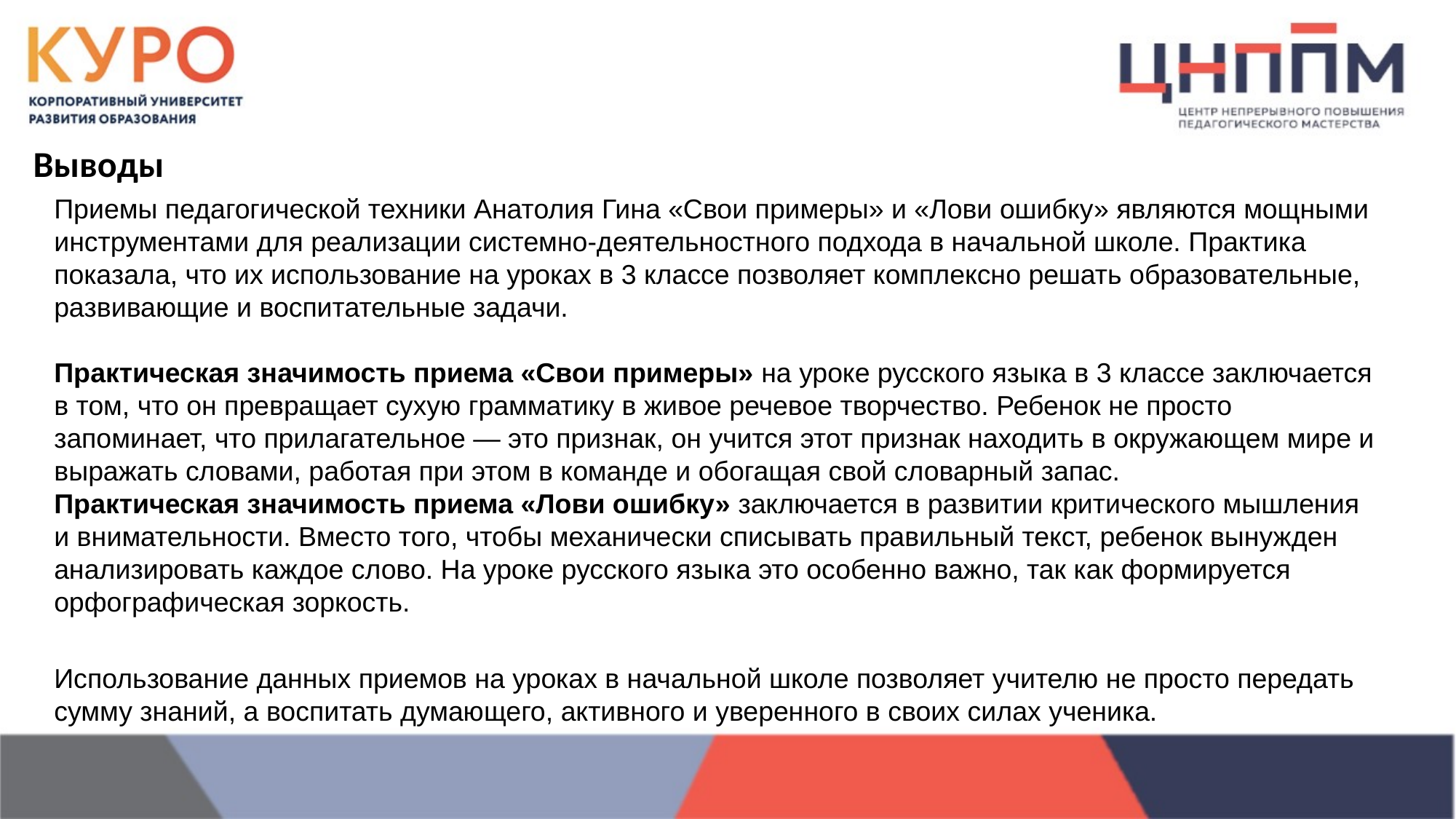

Выводы
Приемы педагогической техники Анатолия Гина «Свои примеры» и «Лови ошибку» являются мощными инструментами для реализации системно-деятельностного подхода в начальной школе. Практика показала, что их использование на уроках в 3 классе позволяет комплексно решать образовательные, развивающие и воспитательные задачи.

Практическая значимость приема «Свои примеры» на уроке русского языка в 3 классе заключается в том, что он превращает сухую грамматику в живое речевое творчество. Ребенок не просто запоминает, что прилагательное — это признак, он учится этот признак находить в окружающем мире и выражать словами, работая при этом в команде и обогащая свой словарный запас.
Практическая значимость приема «Лови ошибку» заключается в развитии критического мышления и внимательности. Вместо того, чтобы механически списывать правильный текст, ребенок вынужден анализировать каждое слово. На уроке русского языка это особенно важно, так как формируется орфографическая зоркость.

Использование данных приемов на уроках в начальной школе позволяет учителю не просто передать сумму знаний, а воспитать думающего, активного и уверенного в своих силах ученика.